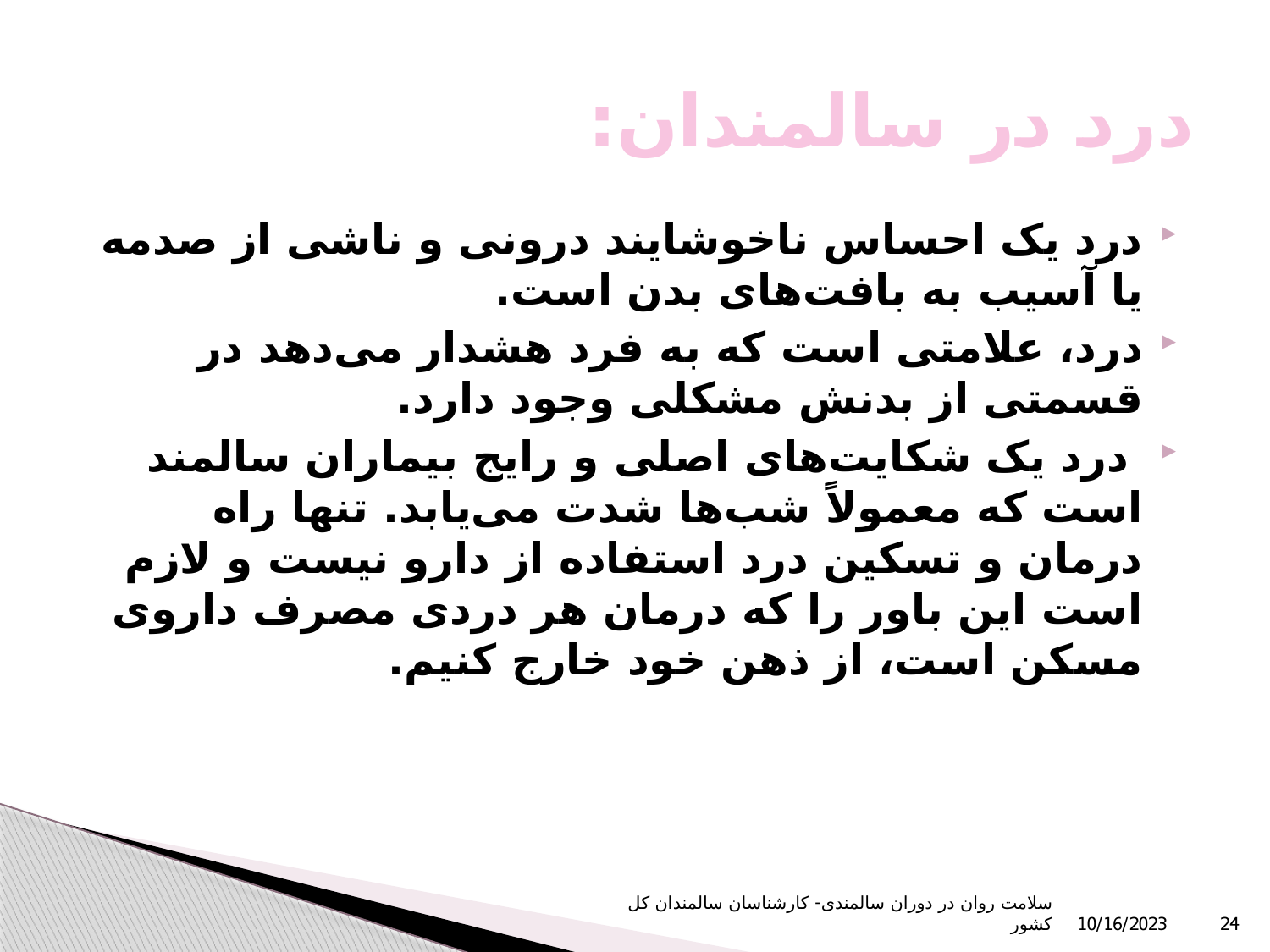

# درد در سالمندان:
درد یک احساس ناخوشایند درونی و ناشی از صدمه یا آسیب به بافت‌های بدن است.
درد، علامتی است که به فرد هشدار می‌دهد در قسمتی از بدنش مشکلی وجود دارد.
 درد یک شکایت‌های اصلی و رایج بیماران سالمند است که معمولاً شب‌ها شدت می‌یابد. تنها راه درمان و تسکین درد استفاده از دارو نیست و لازم است این باور را که درمان هر دردی مصرف داروی مسکن است، از ذهن خود خارج کنیم.

سلامت روان در دوران سالمندی- کارشناسان سالمندان کل کشور
10/16/2023
24